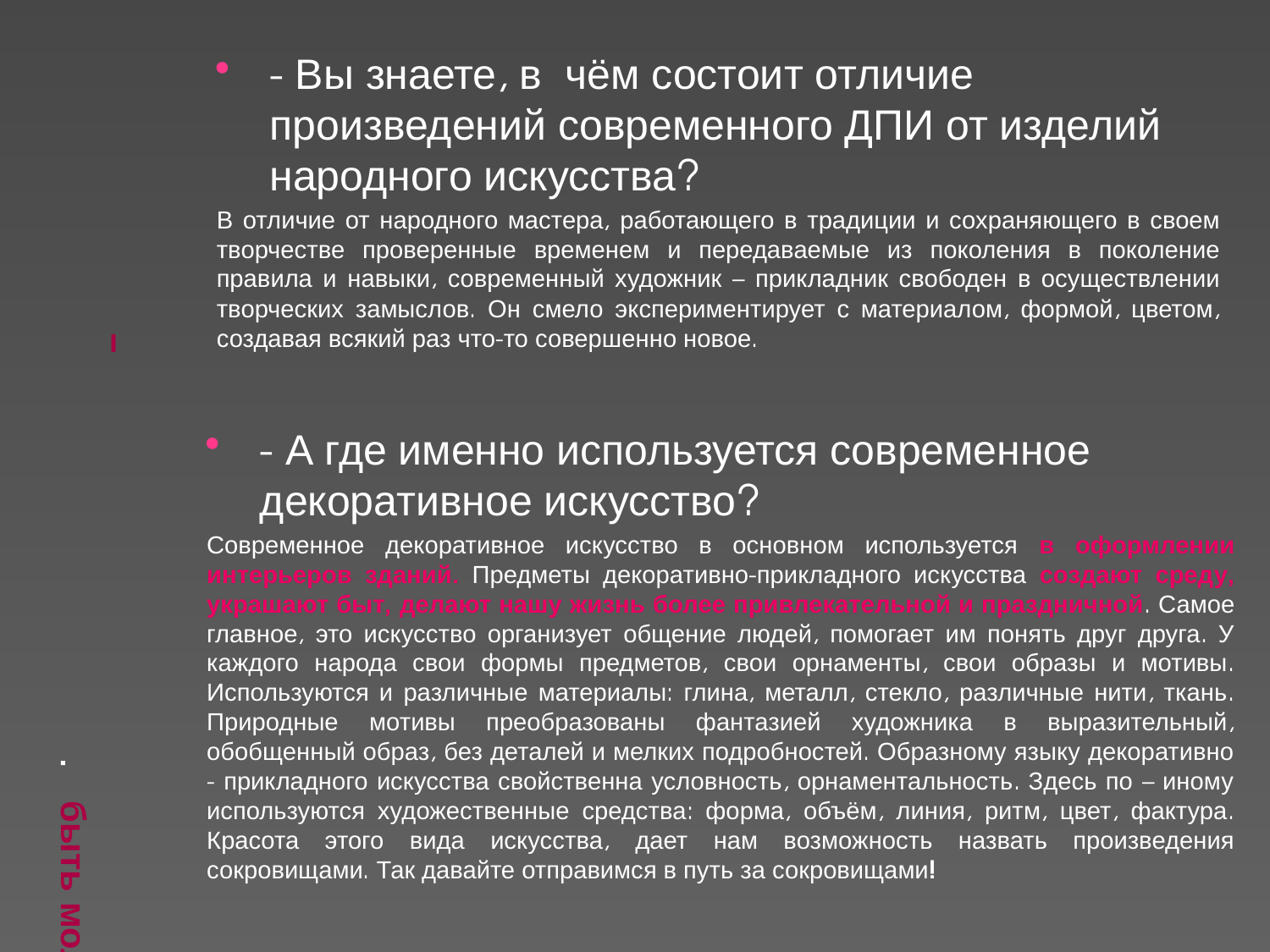

# Декоративно – прикладное искусство может быть молодым и современным.

- Вы знаете, в  чём состоит отличие произведений современного ДПИ от изделий народного искусства?
В отличие от народного мастера, работающего в традиции и сохраняющего в своем творчестве проверенные временем и передаваемые из поколения в поколение правила и навыки, современный художник – прикладник свободен в осуществлении творческих замыслов. Он смело экспериментирует с материалом, формой, цветом, создавая всякий раз что-то совершенно новое.
- А где именно используется современное декоративное искусство?
Современное декоративное искусство в основном используется в оформлении интерьеров зданий. Предметы декоративно-прикладного искусства создают среду, украшают быт, делают нашу жизнь более привлекательной и праздничной. Самое главное, это искусство организует общение людей, помогает им понять друг друга. У каждого народа свои формы предметов, свои орнаменты, свои образы и мотивы. Используются и различные материалы: глина, металл, стекло, различные нити, ткань. Природные мотивы преобразованы фантазией художника в выразительный, обобщенный образ, без деталей и мелких подробностей. Образному языку декоративно - прикладного искусства свойственна условность, орнаментальность. Здесь по – иному используются художественные средства: форма, объём, линия, ритм, цвет, фактура. Красота этого вида искусства, дает нам возможность назвать произведения сокровищами. Так давайте отправимся в путь за сокровищами!